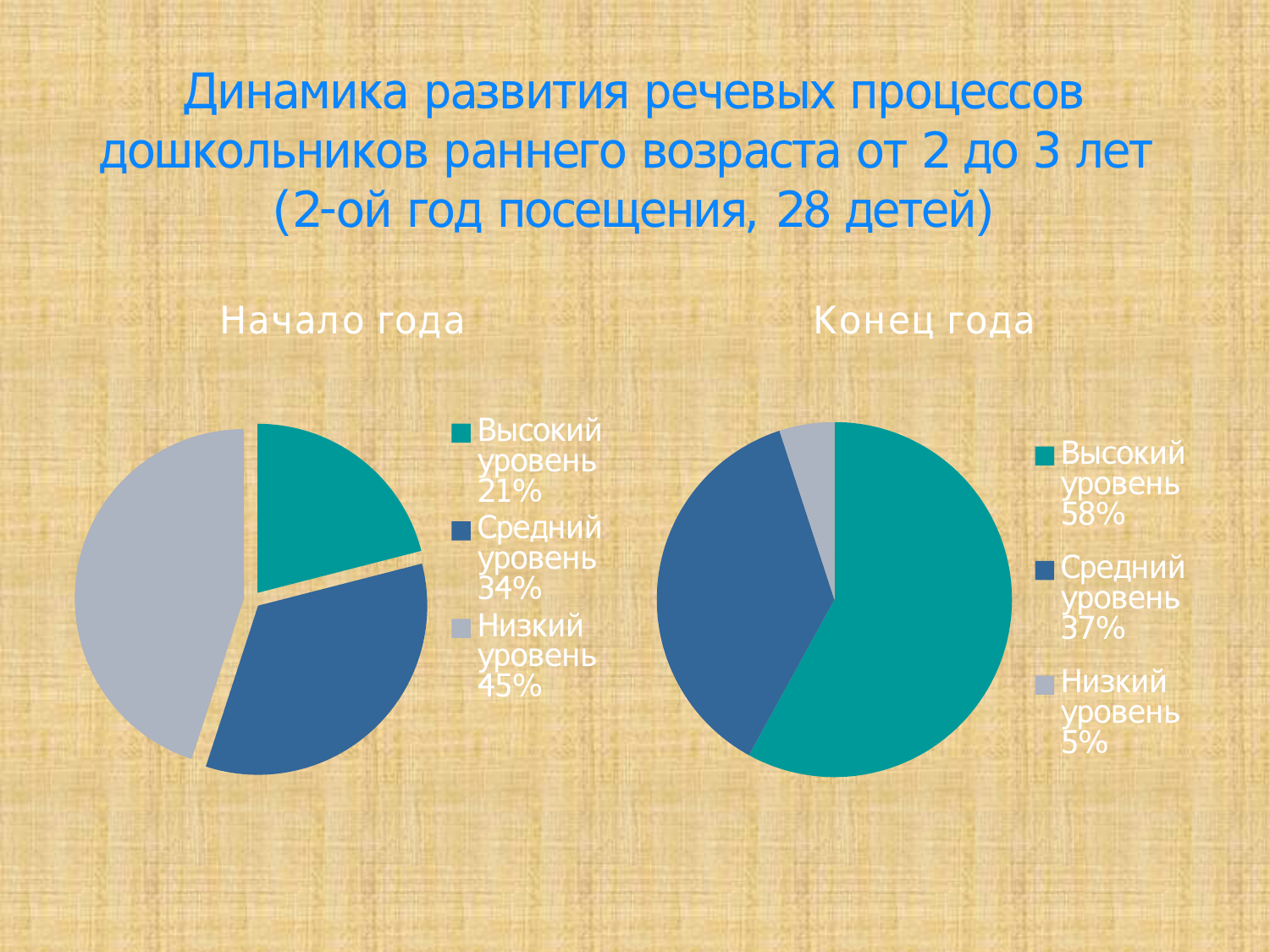

# Динамика развития речевых процессов дошкольников раннего возраста от 2 до 3 лет (2-ой год посещения, 28 детей)

### Chart:

| Category | Начало года |
|---|---|
| Высокий уровень 21% | 21.0 |
| Средний уровень 34% | 34.0 |
| Низкий уровень 45% | 45.0 |

### Chart:

| Category | Конец года |
|---|---|
| Высокий уровень 58% | 58.0 |
| Средний уровень 37% | 37.0 |
| Низкий уровень 5% | 5.0 |